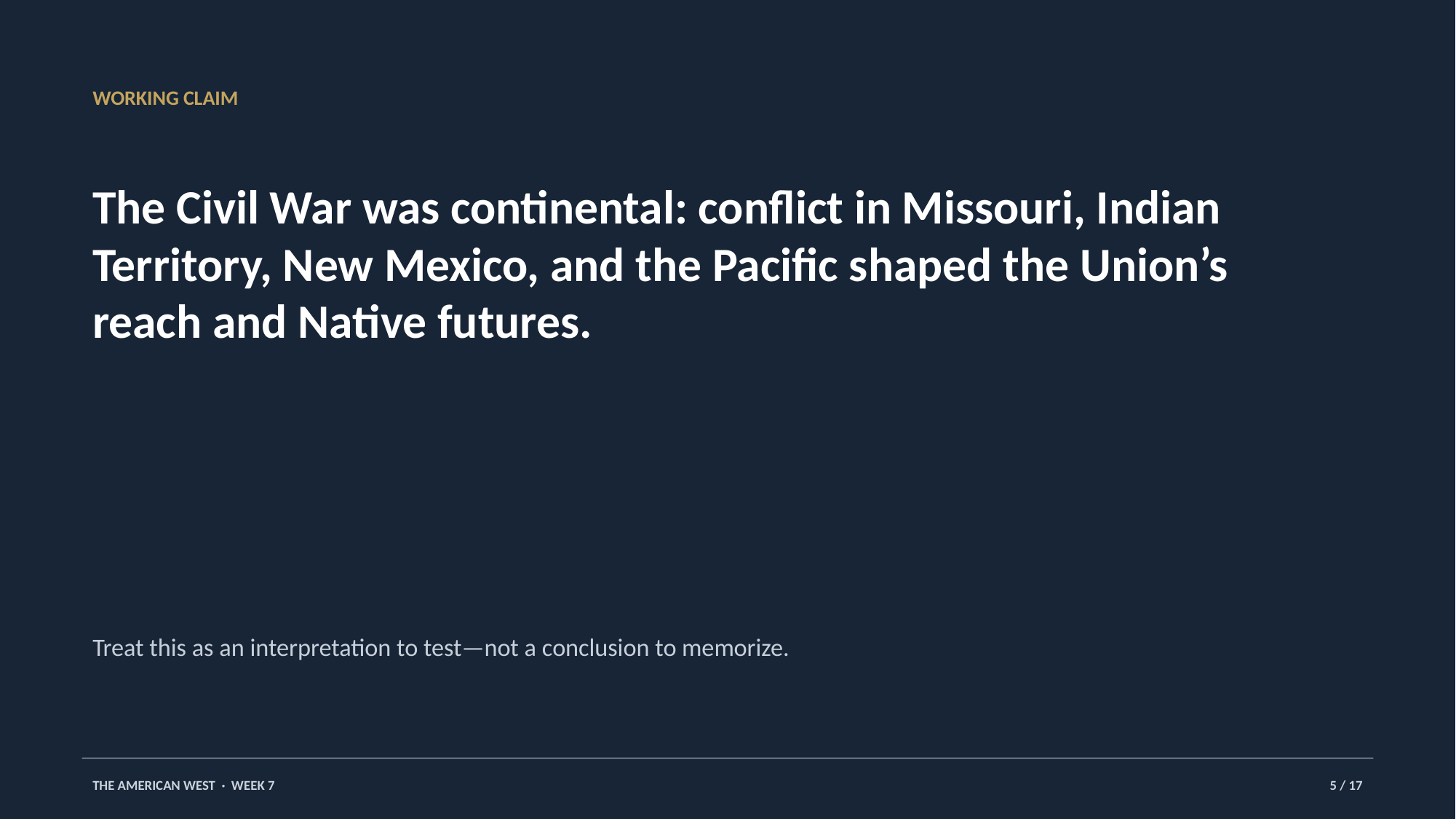

WORKING CLAIM
The Civil War was continental: conflict in Missouri, Indian Territory, New Mexico, and the Pacific shaped the Union’s reach and Native futures.
Treat this as an interpretation to test—not a conclusion to memorize.

THE AMERICAN WEST  ·  WEEK 7
5 / 17